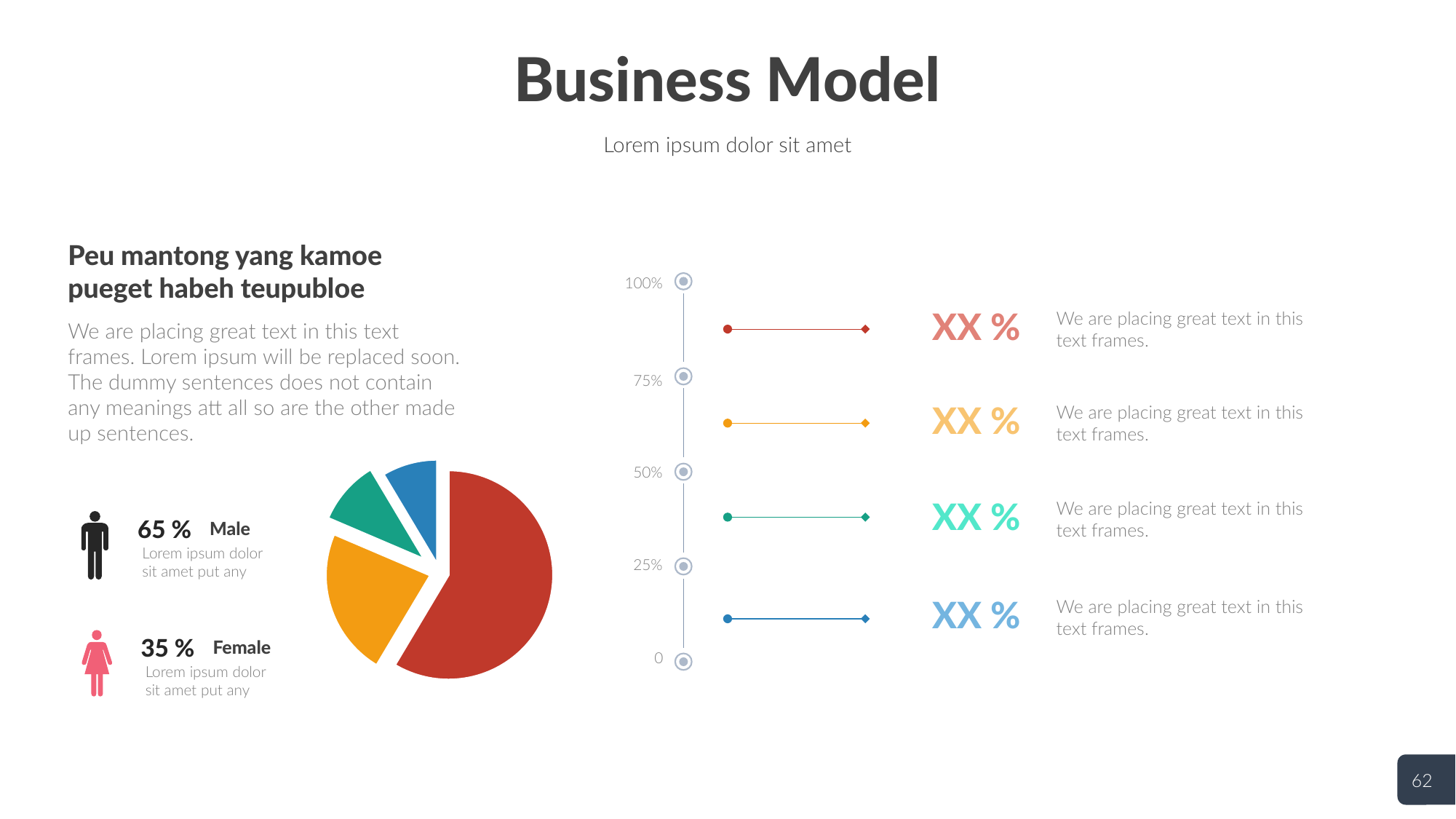

# Business Model
Lorem ipsum dolor sit amet
Peu mantong yang kamoe pueget habeh teupubloe
100%

XX %
We are placing great text in this text frames.
We are placing great text in this text frames. Lorem ipsum will be replaced soon. The dummy sentences does not contain any meanings att all so are the other made up sentences.
75%
XX %
We are placing great text in this text frames.

### Chart

| Category | Sales |
|---|---|
| Price 1 | 8.2 |
| Price 2 | 3.2 |
| Price 3 | 1.4 |
| Price 4 | 1.2 |
50%
XX %
We are placing great text in this text frames.
65 %
Male
Lorem ipsum dolor sit amet put any

25%
XX %
We are placing great text in this text frames.
35 %
Female
Lorem ipsum dolor sit amet put any

0

62